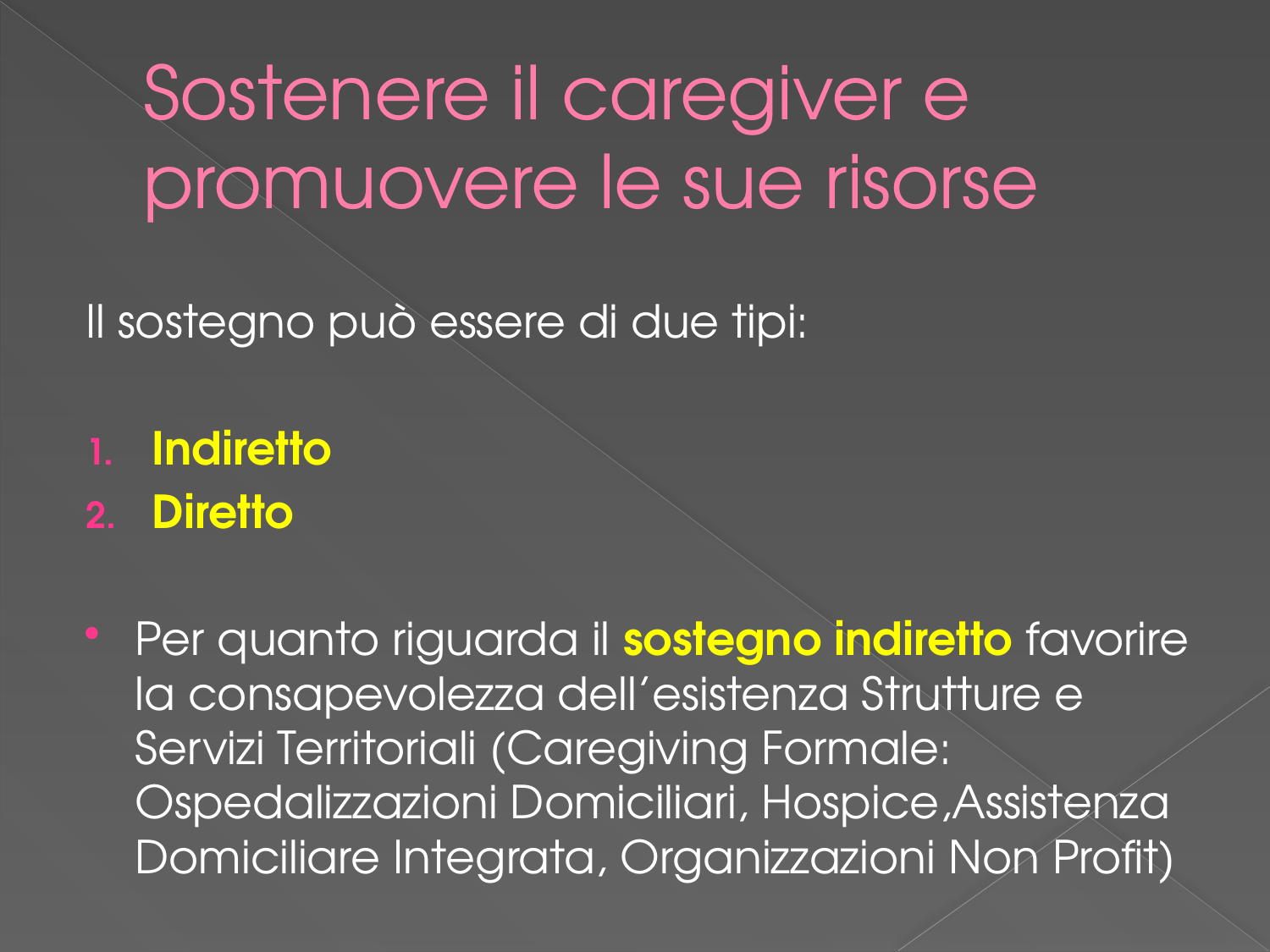

# Sostenere il caregiver e promuovere le sue risorse
Il sostegno può essere di due tipi:

Indiretto
Diretto

Per quanto riguarda il sostegno indiretto favorire la consapevolezza dell’esistenza Strutture e Servizi Territoriali (Caregiving Formale: Ospedalizzazioni Domiciliari, Hospice,Assistenza Domiciliare Integrata, Organizzazioni Non Profit)